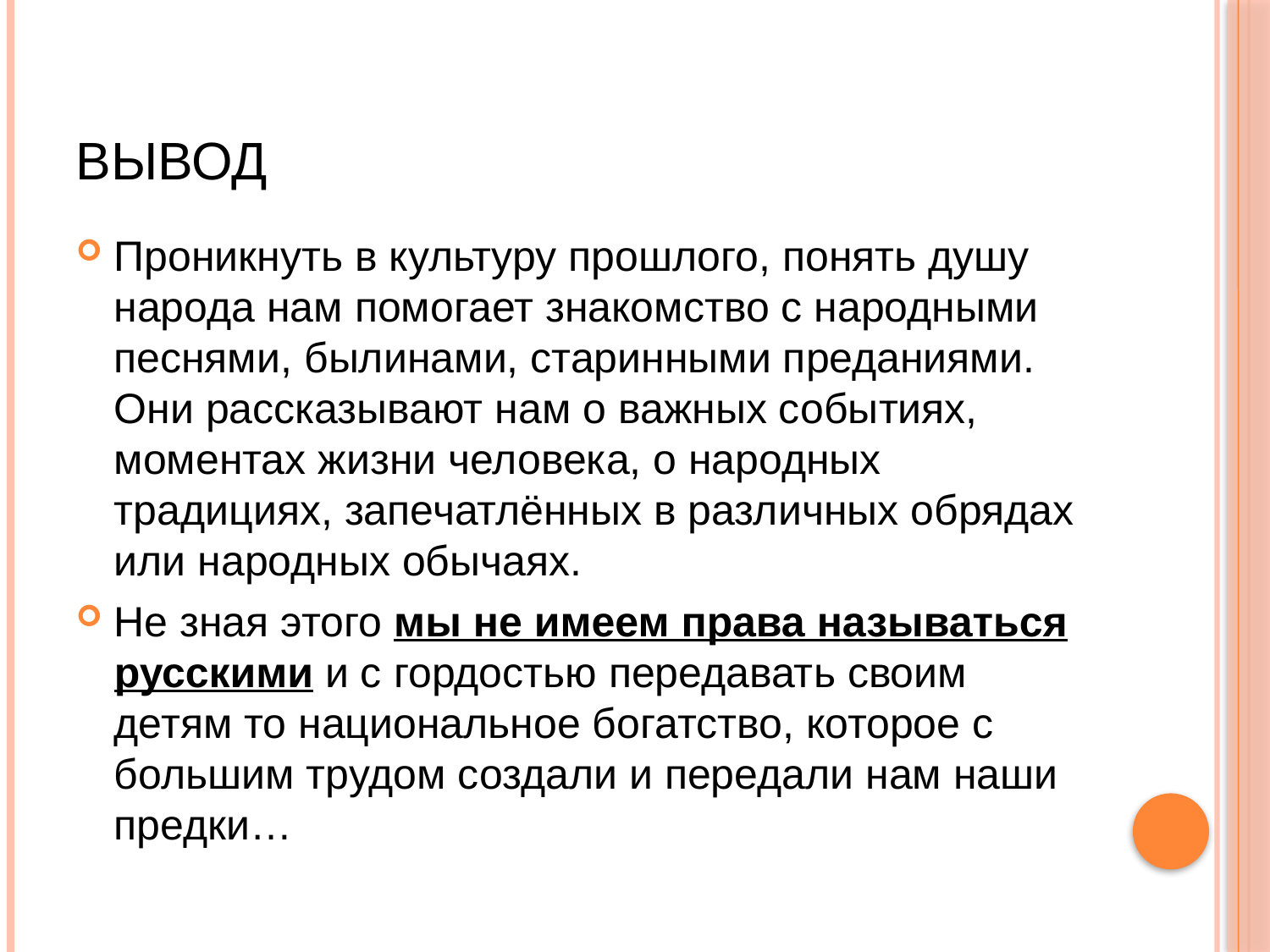

# Вывод
Проникнуть в культуру прошлого, понять душу народа нам помогает знакомство с народными песнями, былинами, старинными преданиями. Они рассказывают нам о важных событиях, моментах жизни человека, о народных традициях, запечатлённых в различных обрядах или народных обычаях.
Не зная этого мы не имеем права называться русскими и с гордостью передавать своим детям то национальное богатство, которое с большим трудом создали и передали нам наши предки…